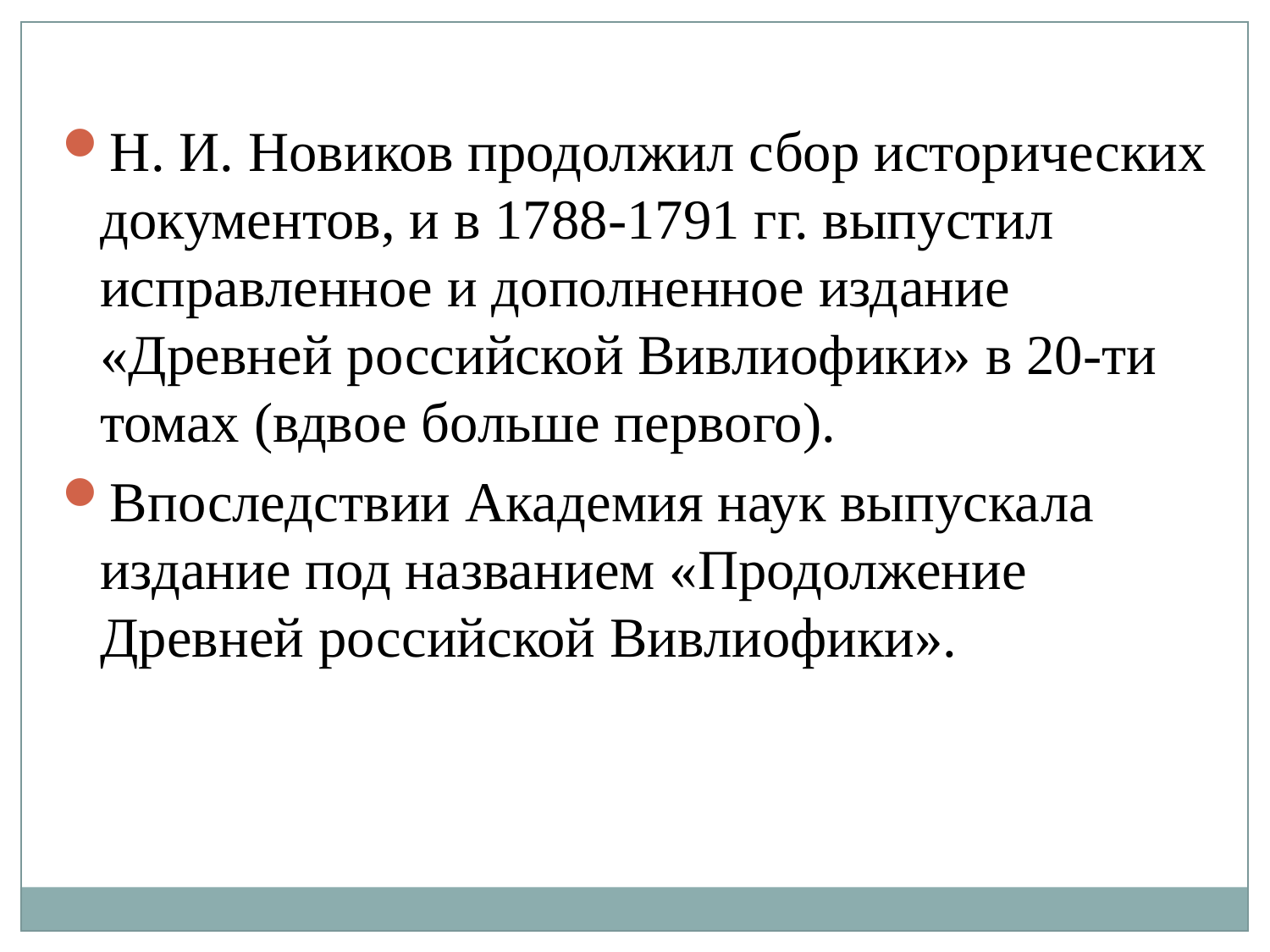

Н. И. Новиков продолжил сбор исторических документов, и в 1788-1791 гг. выпустил исправленное и дополненное издание «Древней российской Вивлиофики» в 20-ти томах (вдвое больше первого).
Впоследствии Академия наук выпускала издание под названием «Продолжение Древней российской Вивлиофики».